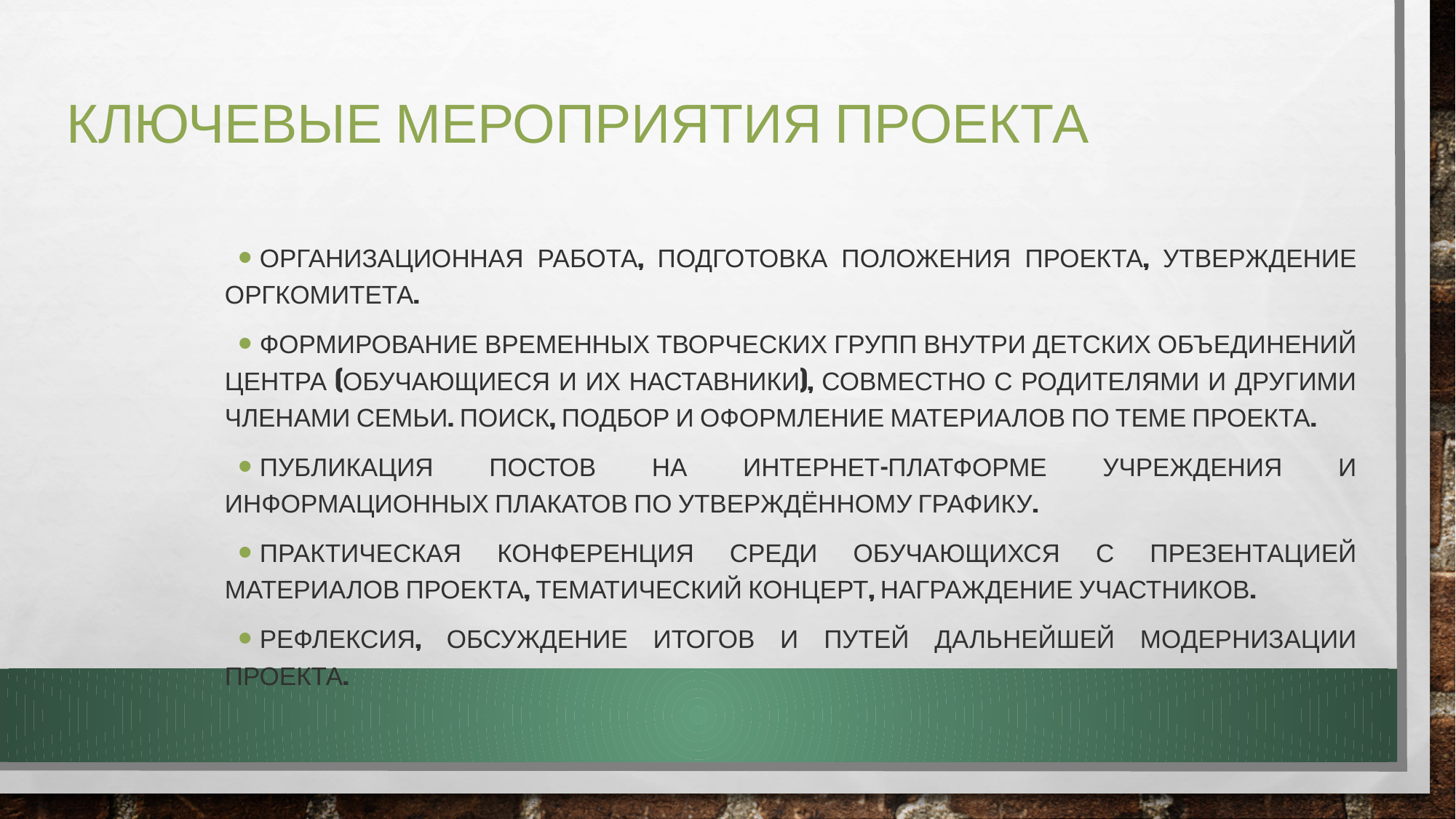

# Ключевые мероприятия проекта
Организационная работа, подготовка положения проекта, утверждение оргкомитета.
Формирование Временных творческих групп внутри детских объединений центра (обучающиеся и их наставники), совместно с родителями и другими членами семьи. поиск, подбор и оформление материалов по теме проекта.
Публикация постов на интернет-платформе учреждения и информационных плакатов по утверждённому графику.
Практическая конференция среди обучающихся с презентацией материалов проекта, тематический концерт, награждение участников.
Рефлексия, обсуждение итогов и путей дальнейшей модернизации проекта.